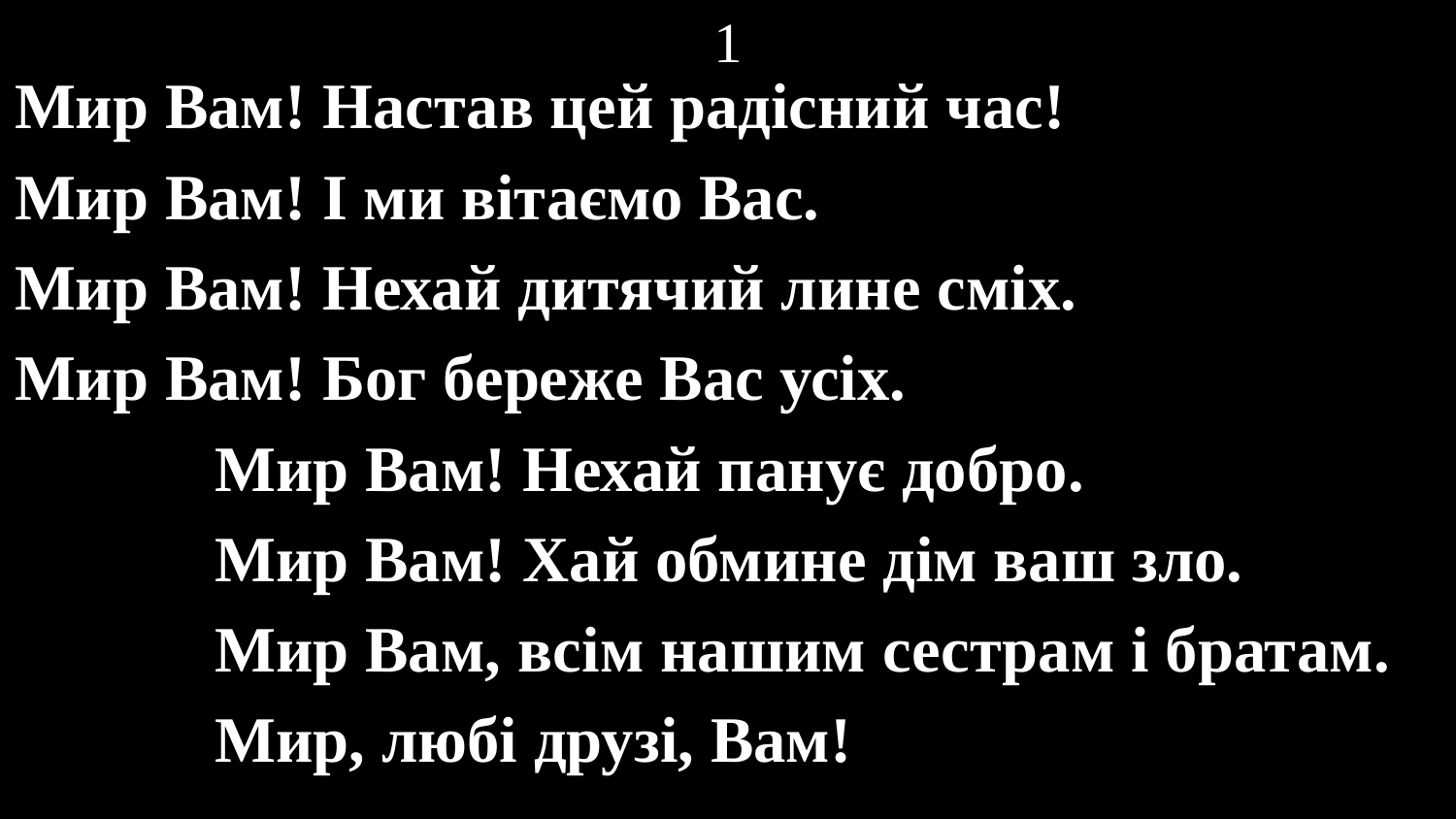

# 1
Мир Вам! Настав цей радісний час!
Мир Вам! І ми вітаємо Вас.
Мир Вам! Нехай дитячий лине сміх.
Мир Вам! Бог береже Вас усіх.
		Мир Вам! Нехай панує добро.
		Мир Вам! Хай обмине дім ваш зло.
		Мир Вам, всім нашим сестрам і братам.
		Мир, любі друзі, Вам!